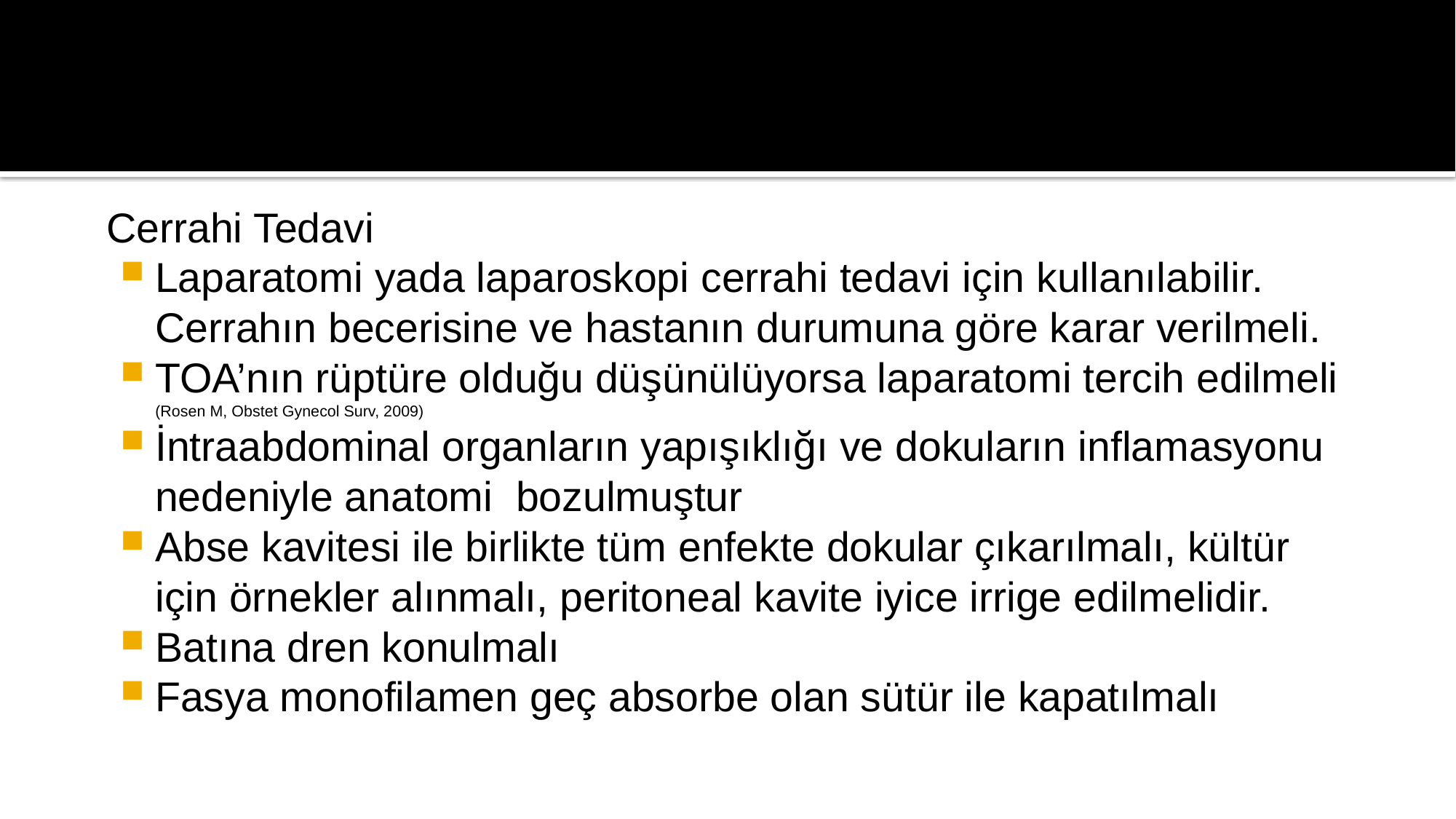

Cerrahi Tedavi
Laparatomi yada laparoskopi cerrahi tedavi için kullanılabilir. Cerrahın becerisine ve hastanın durumuna göre karar verilmeli.
TOA’nın rüptüre olduğu düşünülüyorsa laparatomi tercih edilmeli (Rosen M, Obstet Gynecol Surv, 2009)
İntraabdominal organların yapışıklığı ve dokuların inflamasyonu nedeniyle anatomi  bozulmuştur
Abse kavitesi ile birlikte tüm enfekte dokular çıkarılmalı, kültür için örnekler alınmalı, peritoneal kavite iyice irrige edilmelidir.
Batına dren konulmalı
Fasya monofilamen geç absorbe olan sütür ile kapatılmalı